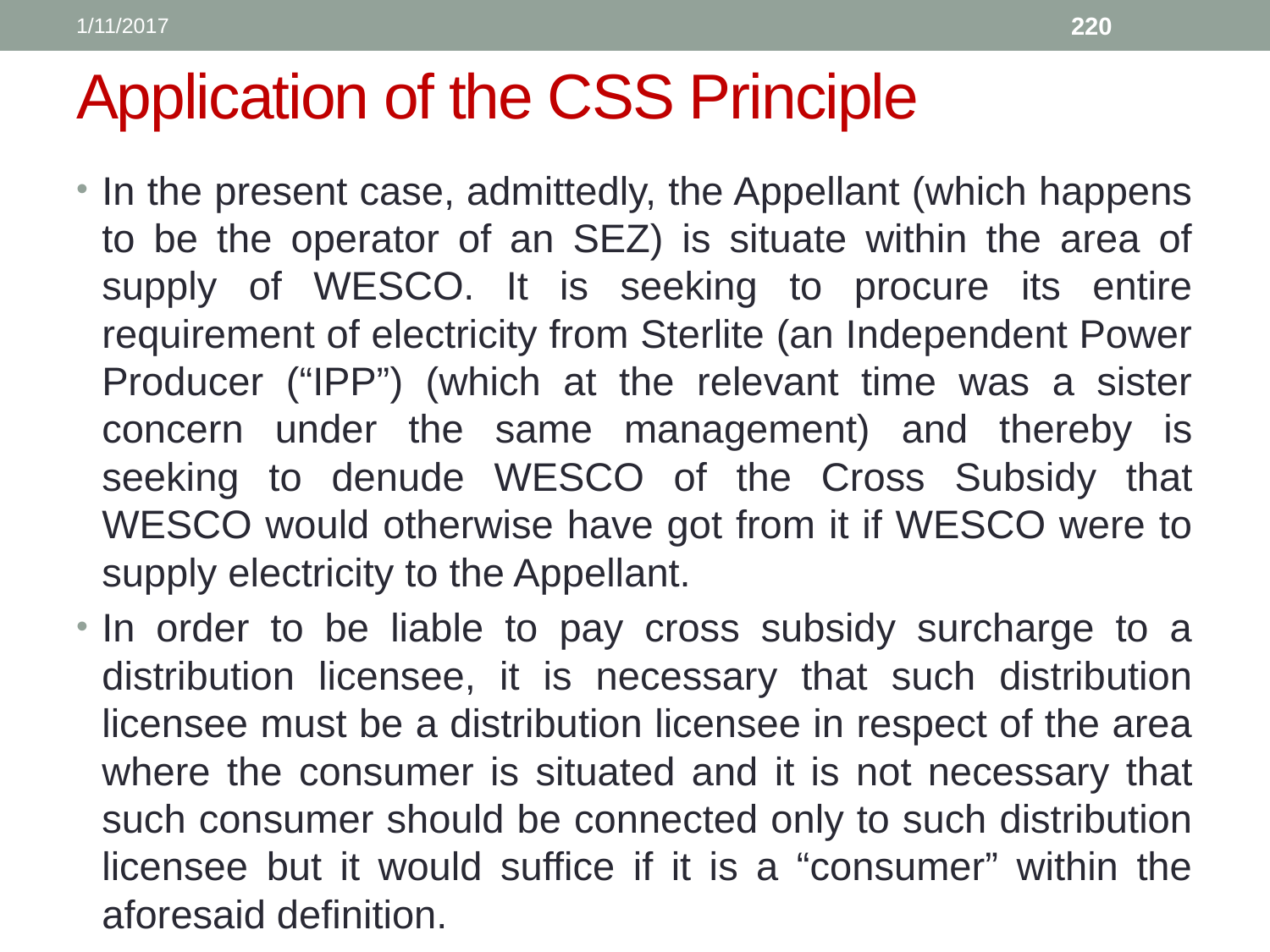

1/11/2017
220
# Application of the CSS Principle
In the present case, admittedly, the Appellant (which happens to be the operator of an SEZ) is situate within the area of supply of WESCO. It is seeking to procure its entire requirement of electricity from Sterlite (an Independent Power Producer (“IPP”) (which at the relevant time was a sister concern under the same management) and thereby is seeking to denude WESCO of the Cross Subsidy that WESCO would otherwise have got from it if WESCO were to supply electricity to the Appellant.
In order to be liable to pay cross subsidy surcharge to a distribution licensee, it is necessary that such distribution licensee must be a distribution licensee in respect of the area where the consumer is situated and it is not necessary that such consumer should be connected only to such distribution licensee but it would suffice if it is a “consumer” within the aforesaid definition.